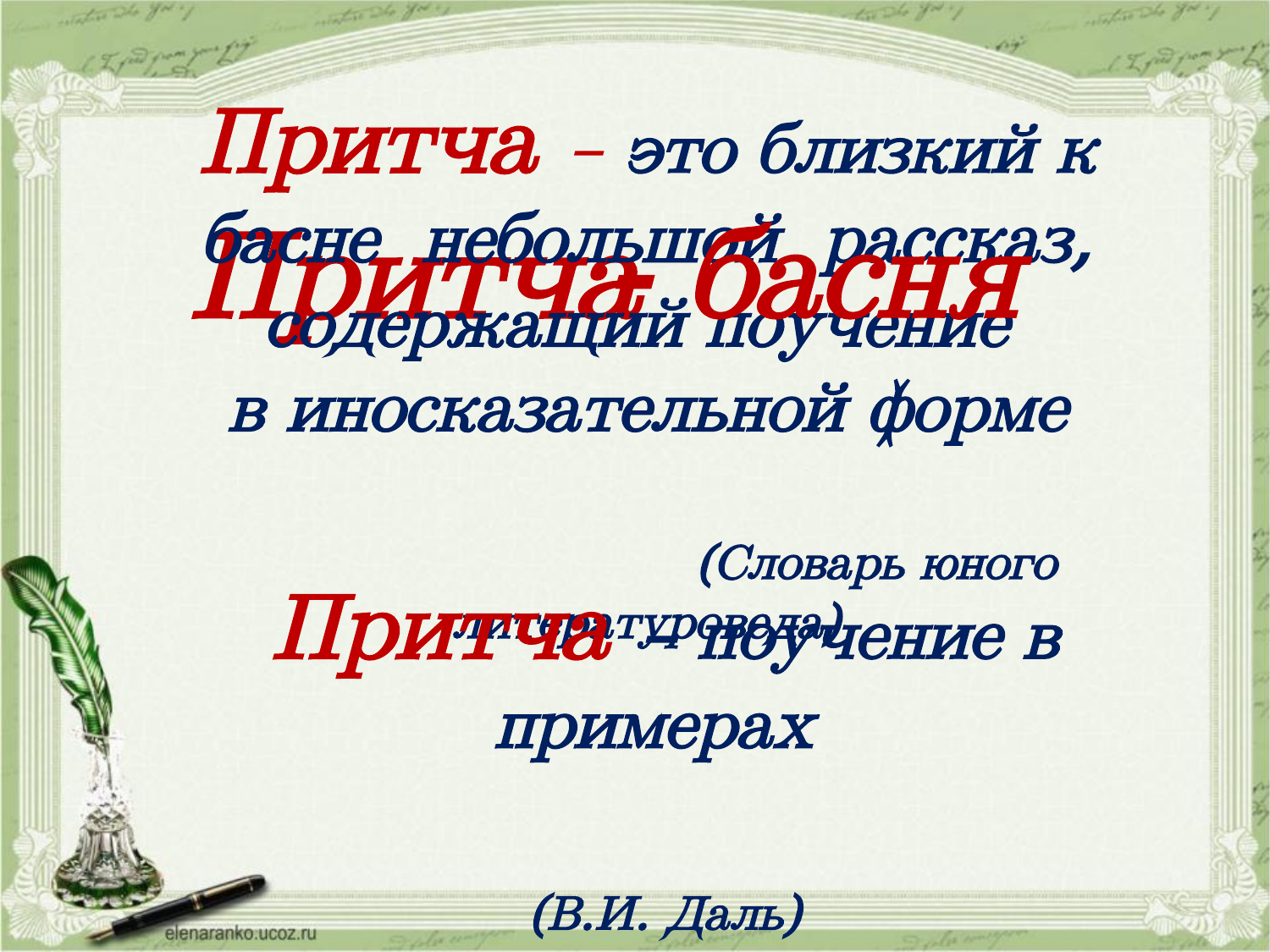

Притча – это близкий к басне  небольшой  рассказ, содержащий поучение
в иносказательной форме

                             (Словарь юного литературоведа)

  Притча
- басня

Притча – поучение в примерах

                                                                   (В.И. Даль)